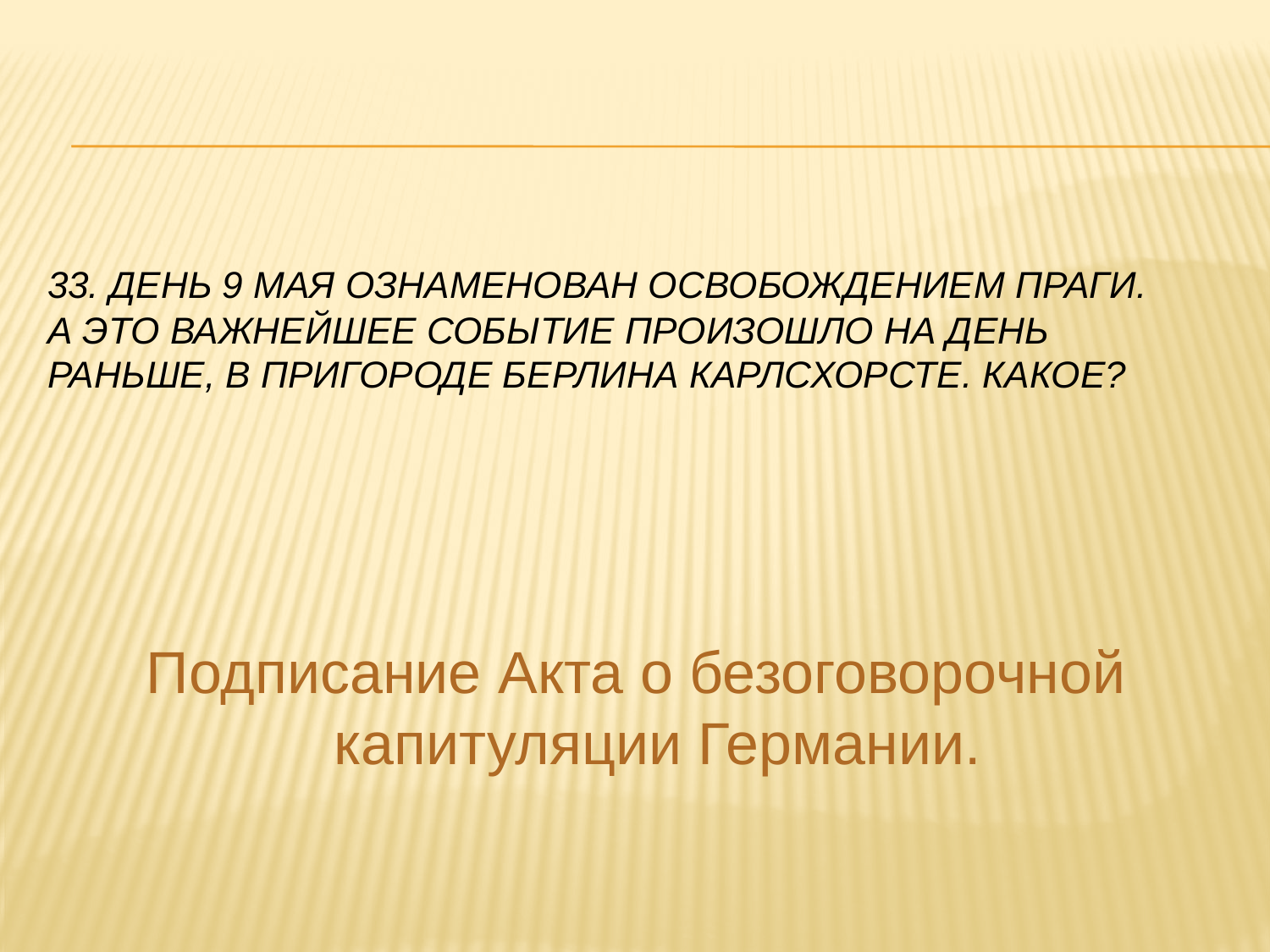

# 33. День 9 мая ознаменован освобождением Праги. А это важнейшее событие произошло на день раньше, в пригороде Берлина Карлсхорсте. Какое?
Подписание Акта о безоговорочной капитуляции Германии.